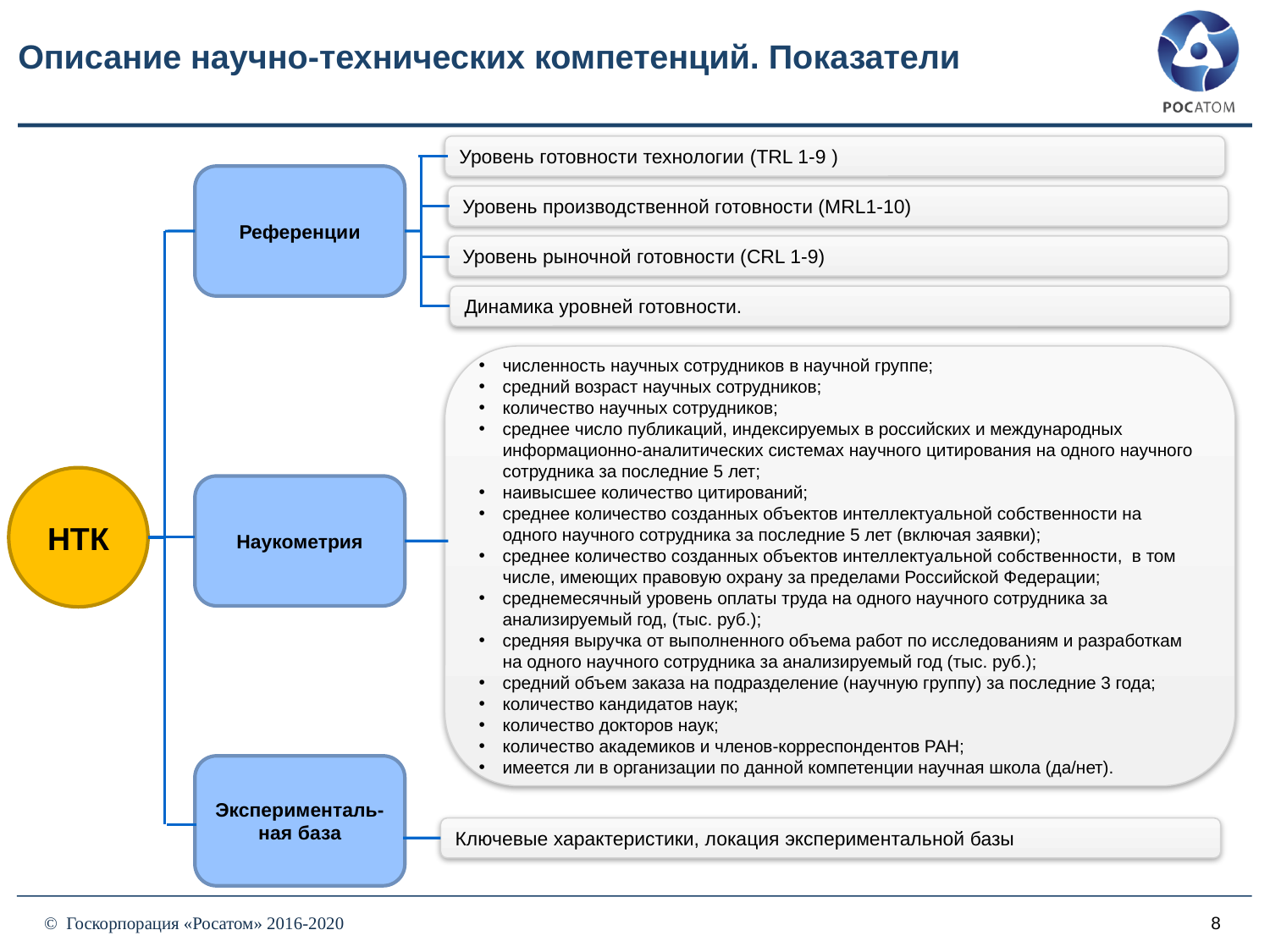

# Описание научно-технических компетенций. Показатели
Уровень готовности технологии (TRL 1-9 )
Референции
Уровень производственной готовности (MRL1-10)
Уровень рыночной готовности (CRL 1-9)
Динамика уровней готовности.
численность научных сотрудников в научной группе;
средний возраст научных сотрудников;
количество научных сотрудников;
среднее число публикаций, индексируемых в российских и международных информационно-аналитических системах научного цитирования на одного научного сотрудника за последние 5 лет;
наивысшее количество цитирований;
среднее количество созданных объектов интеллектуальной собственности на одного научного сотрудника за последние 5 лет (включая заявки);
среднее количество созданных объектов интеллектуальной собственности,  в том числе, имеющих правовую охрану за пределами Российской Федерации;
среднемесячный уровень оплаты труда на одного научного сотрудника за анализируемый год, (тыс. руб.);
средняя выручка от выполненного объема работ по исследованиям и разработкам на одного научного сотрудника за анализируемый год (тыс. руб.);
средний объем заказа на подразделение (научную группу) за последние 3 года;
количество кандидатов наук;
количество докторов наук;
количество академиков и членов-корреспондентов РАН;
имеется ли в организации по данной компетенции научная школа (да/нет).
НТК
Наукометрия
Эксперименталь-ная база
Ключевые характеристики, локация экспериментальной базы
©  Госкорпорация «Росатом» 2016-2020